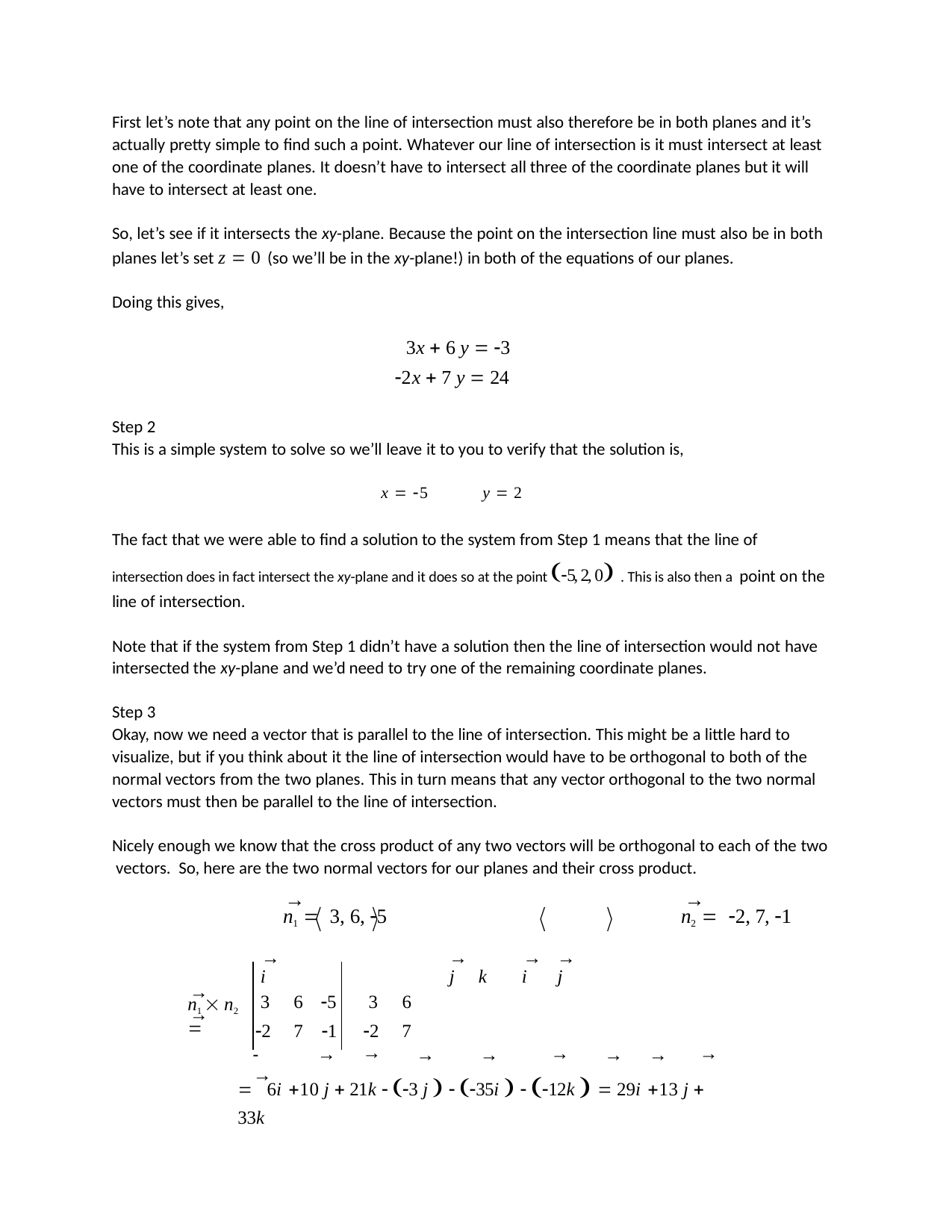

First let’s note that any point on the line of intersection must also therefore be in both planes and it’s  actually pretty simple to find such a point. Whatever our line of intersection is it must intersect at least  one of the coordinate planes. It doesn’t have to intersect all three of the coordinate planes but it will  have to intersect at least one.

So, let’s see if it intersects the xy-plane. Because the point on the intersection line must also be in both  planes let’s set z = 0 (so we’ll be in the xy-plane!) in both of the equations of our planes.

Doing this gives,

3x + 6 y = −3
−2x + 7 y = 24

Step 2
This is a simple system to solve so we’ll leave it to you to verify that the solution is,

x = −5	y = 2

The fact that we were able to find a solution to the system from Step 1 means that the line of  intersection does in fact intersect the xy-plane and it does so at the point (−5, 2, 0) . This is also then a  point on the line of intersection.

Note that if the system from Step 1 didn’t have a solution then the line of intersection would not have  intersected the xy-plane and we’d need to try one of the remaining coordinate planes.

Step 3
Okay, now we need a vector that is parallel to the line of intersection. This might be a little hard to  visualize, but if you think about it the line of intersection would have to be orthogonal to both of the  normal vectors from the two planes. This in turn means that any vector orthogonal to the two normal  vectors must then be parallel to the line of intersection.

Nicely enough we know that the cross product of any two vectors will be orthogonal to each of the two  vectors. So, here are the two normal vectors for our planes and their cross product.
→	→
n1  =  3, 6, −5	n2  =  −2, 7, −1
→	→	→	→
i	j	k	i	j

→	→
n1 × n2  =
| 3 | 6 | −5 | 3 | 6 |  |  |  |  |  |  |
| --- | --- | --- | --- | --- | --- | --- | --- | --- | --- | --- |
| −2 − → | 7 | −1 → | −2 → | 7 | → | → | → | → | → | → |
=   6i +10 j + 21k − (−3 j ) − (−35i ) − (−12k ) = 29i +13 j + 33k